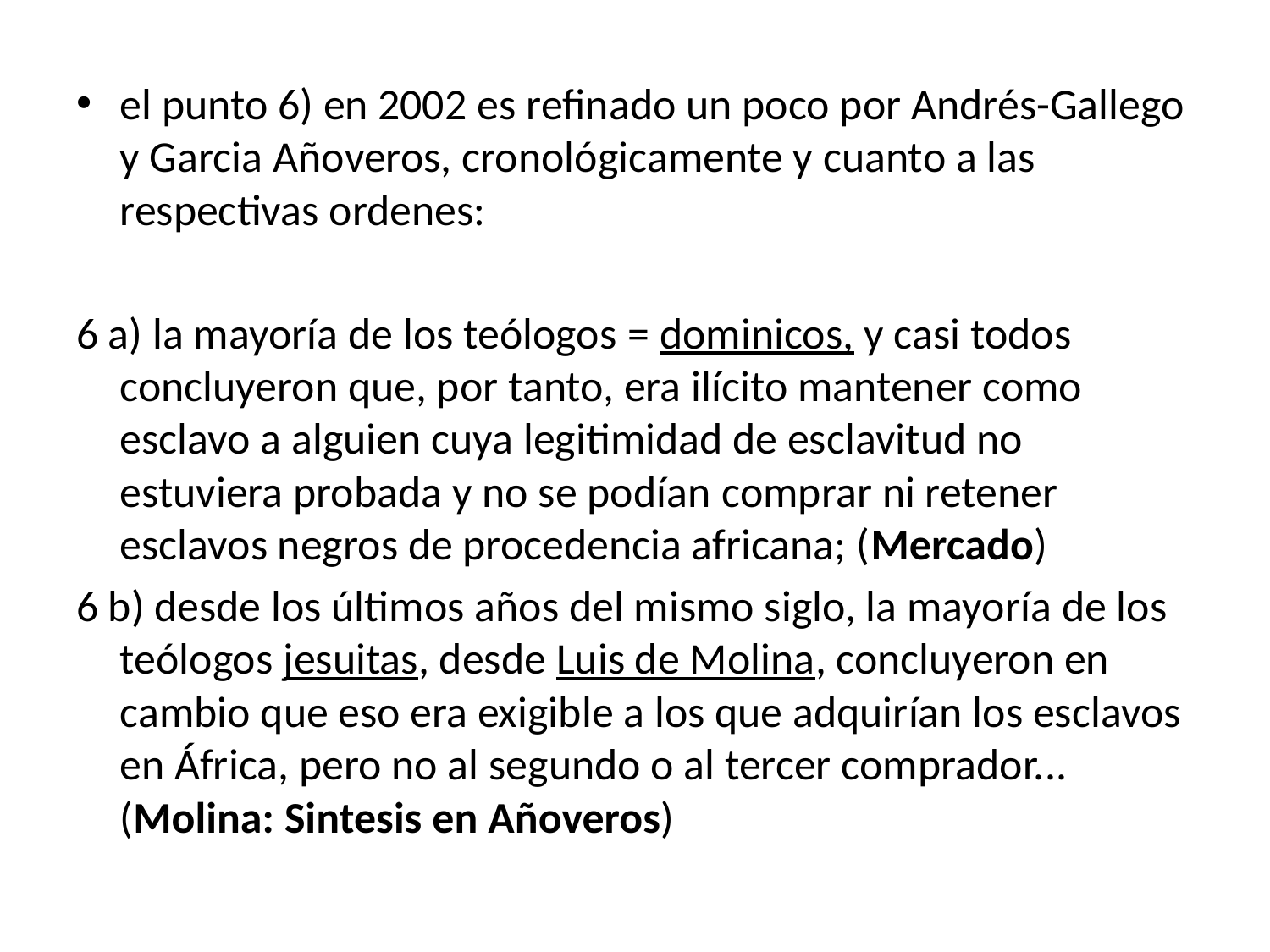

el punto 6) en 2002 es refinado un poco por Andrés-Gallego y Garcia Añoveros, cronológicamente y cuanto a las respectivas ordenes:

6 a) la mayoría de los teólogos = dominicos, y casi todos concluyeron que, por tanto, era ilícito mantener como esclavo a alguien cuya legitimidad de esclavitud no estuviera probada y no se podían comprar ni retener esclavos negros de procedencia africana; (Mercado)
6 b) desde los últimos años del mismo siglo, la mayoría de los teólogos jesuitas, desde Luis de Molina, concluyeron en cambio que eso era exigible a los que adquirían los esclavos en África, pero no al segundo o al tercer comprador... (Molina: Sintesis en Añoveros)